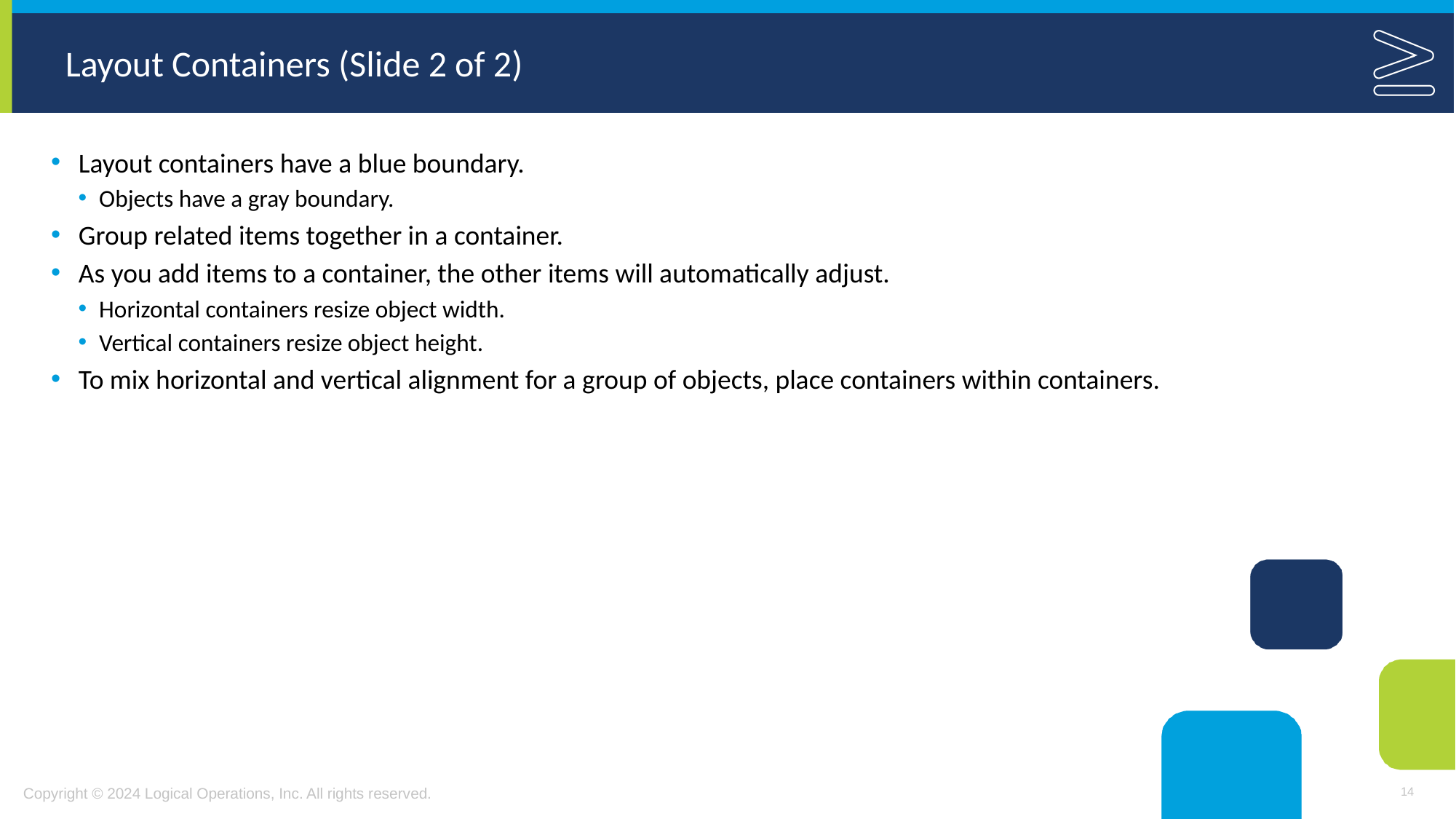

# Layout Containers (Slide 2 of 2)
Layout containers have a blue boundary.
Objects have a gray boundary.
Group related items together in a container.
As you add items to a container, the other items will automatically adjust.
Horizontal containers resize object width.
Vertical containers resize object height.
To mix horizontal and vertical alignment for a group of objects, place containers within containers.
14